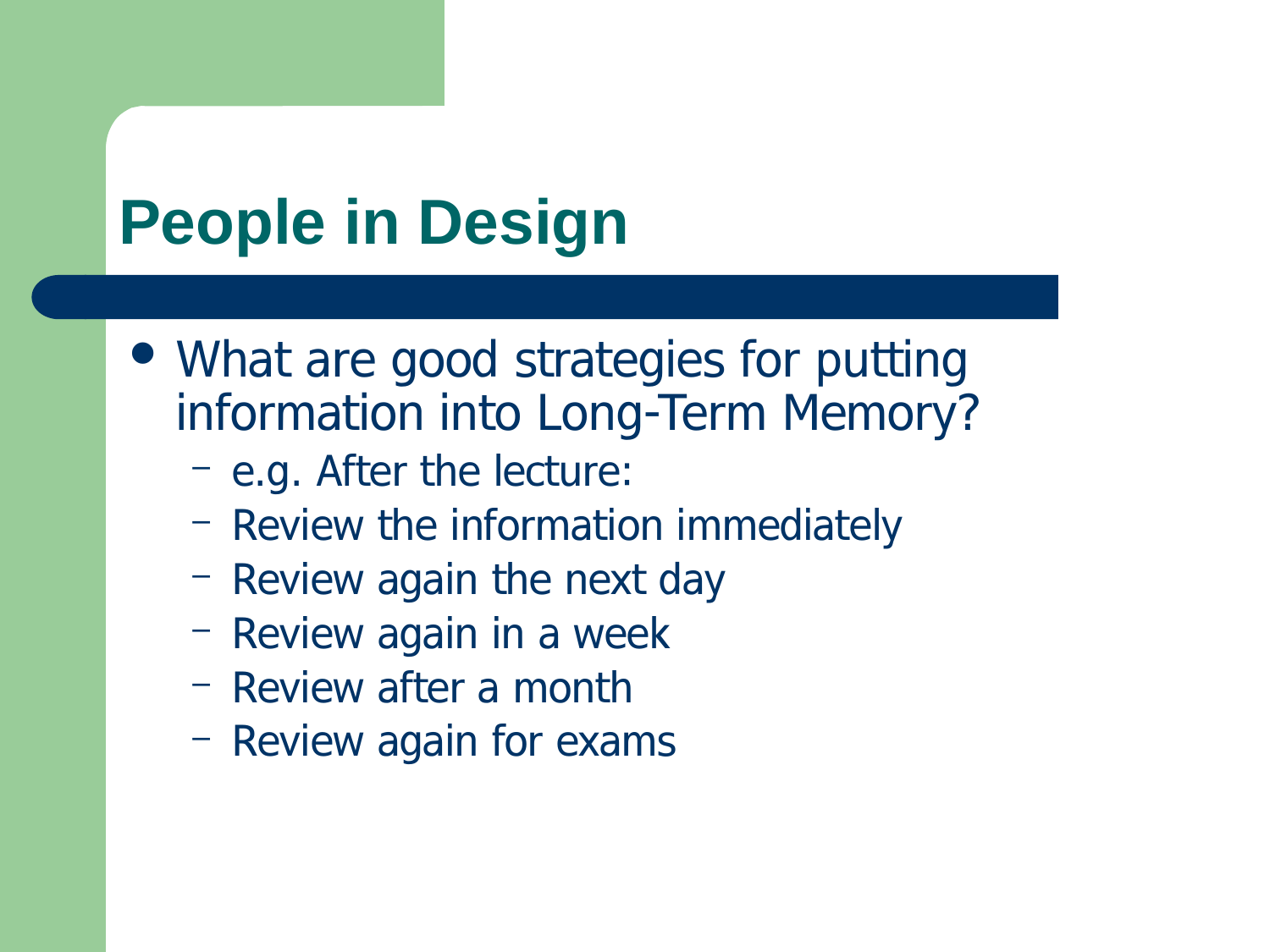

# People in Design
What are good strategies for putting information into Long-Term Memory?
e.g. After the lecture:
Review the information immediately
Review again the next day
Review again in a week
Review after a month
Review again for exams